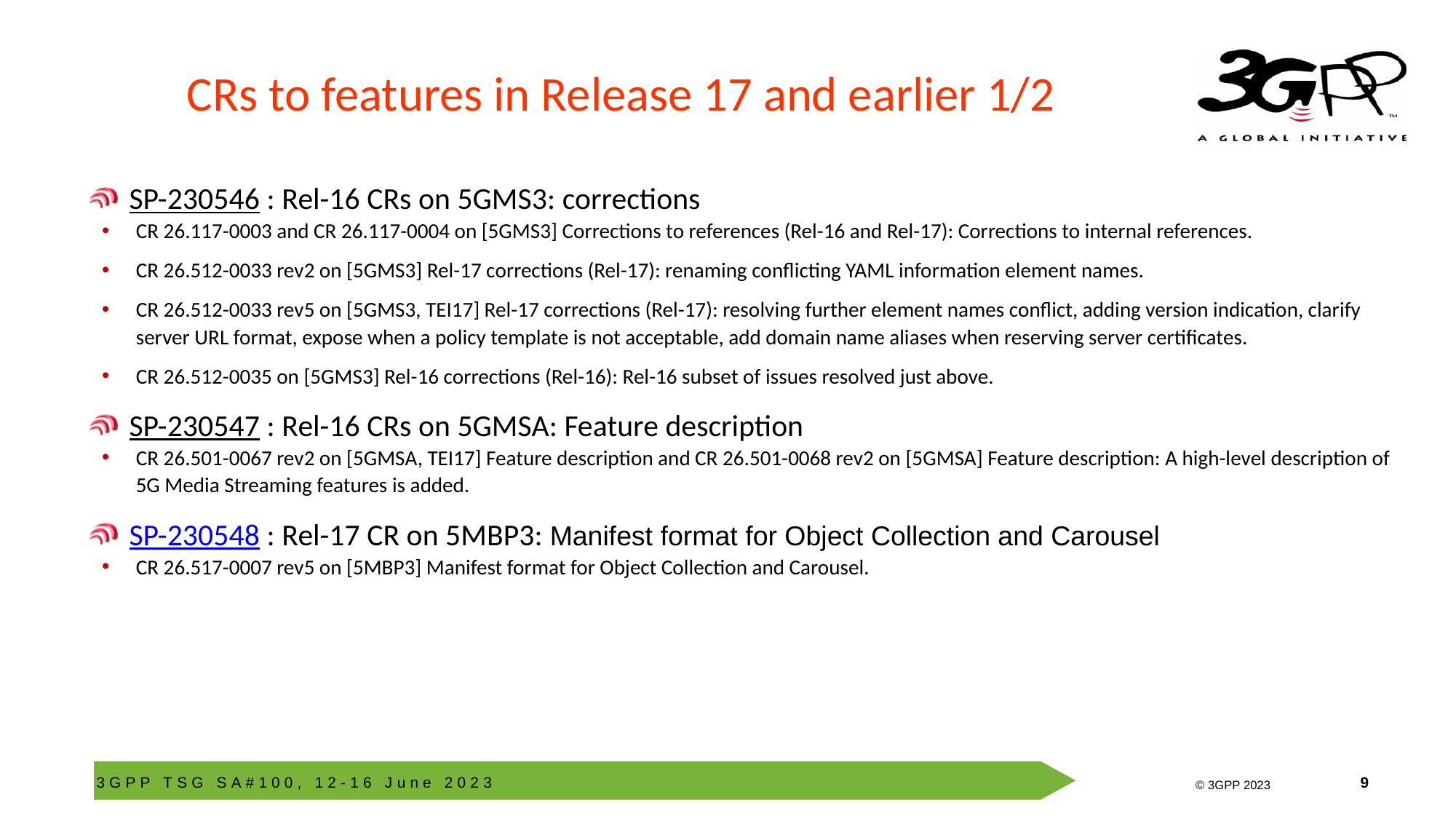

# CRs to features in Release 17 and earlier 1/2
SP-230546 : Rel-16 CRs on 5GMS3: corrections
CR 26.117-0003 and CR 26.117-0004 on [5GMS3] Corrections to references (Rel-16 and Rel-17): Corrections to internal references.
CR 26.512-0033 rev2 on [5GMS3] Rel-17 corrections (Rel-17): renaming conflicting YAML information element names.
CR 26.512-0033 rev5 on [5GMS3, TEI17] Rel-17 corrections (Rel-17): resolving further element names conflict, adding version indication, clarify server URL format, expose when a policy template is not acceptable, add domain name aliases when reserving server certificates.
CR 26.512-0035 on [5GMS3] Rel-16 corrections (Rel-16): Rel-16 subset of issues resolved just above.
SP-230547 : Rel-16 CRs on 5GMSA: Feature description
CR 26.501-0067 rev2 on [5GMSA, TEI17] Feature description and CR 26.501-0068 rev2 on [5GMSA] Feature description: A high-level description of 5G Media Streaming features is added.
SP-230548 : Rel-17 CR on 5MBP3: Manifest format for Object Collection and Carousel
CR 26.517-0007 rev5 on [5MBP3] Manifest format for Object Collection and Carousel.